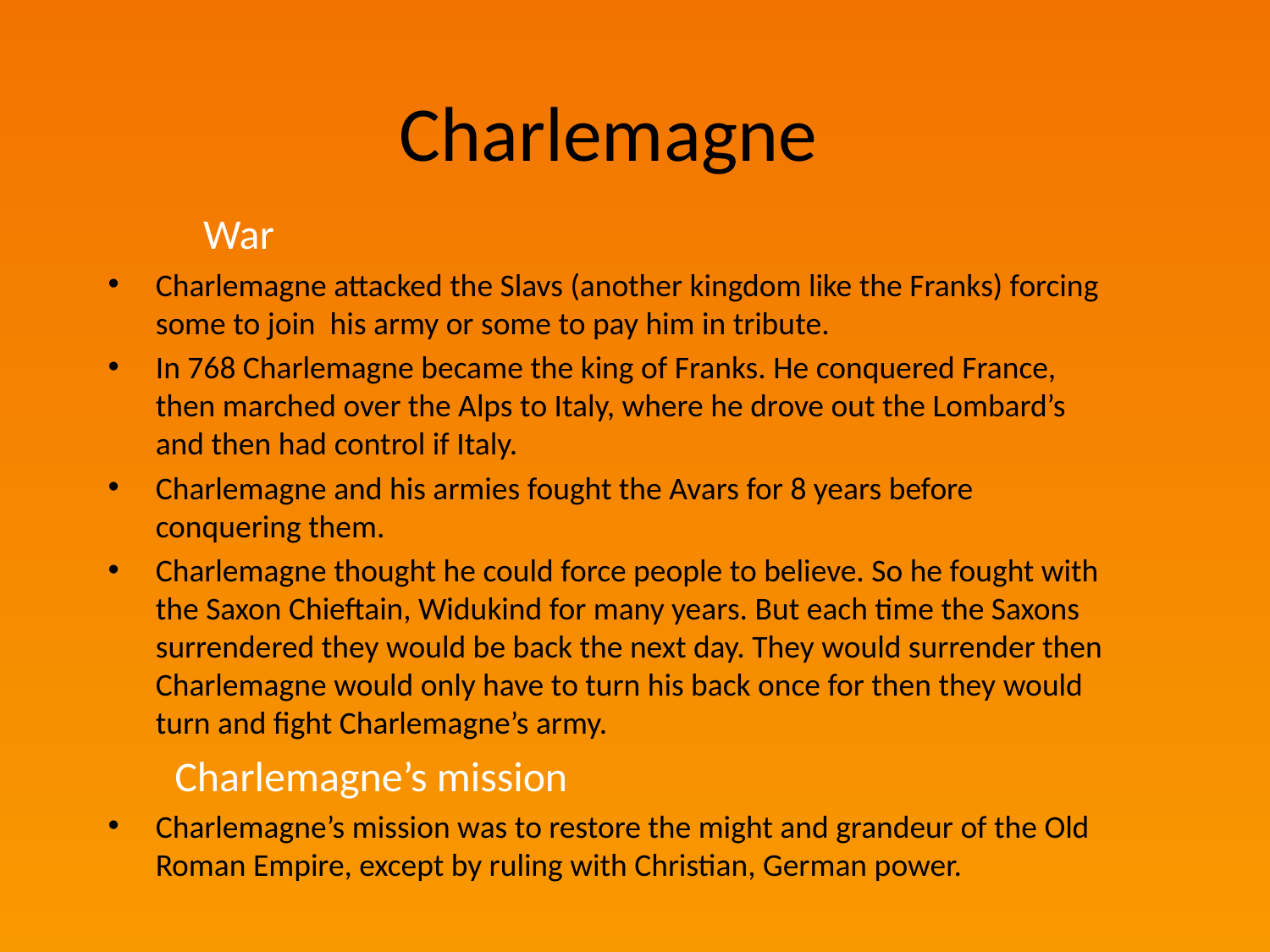

# Charlemagne
          War
Charlemagne attacked the Slavs (another kingdom like the Franks) forcing some to join  his army or some to pay him in tribute.
In 768 Charlemagne became the king of Franks. He conquered France, then marched over the Alps to Italy, where he drove out the Lombard’s and then had control if Italy.
Charlemagne and his armies fought the Avars for 8 years before conquering them.
Charlemagne thought he could force people to believe. So he fought with the Saxon Chieftain, Widukind for many years. But each time the Saxons surrendered they would be back the next day. They would surrender then Charlemagne would only have to turn his back once for then they would turn and fight Charlemagne’s army.
       Charlemagne’s mission
Charlemagne’s mission was to restore the might and grandeur of the Old Roman Empire, except by ruling with Christian, German power.